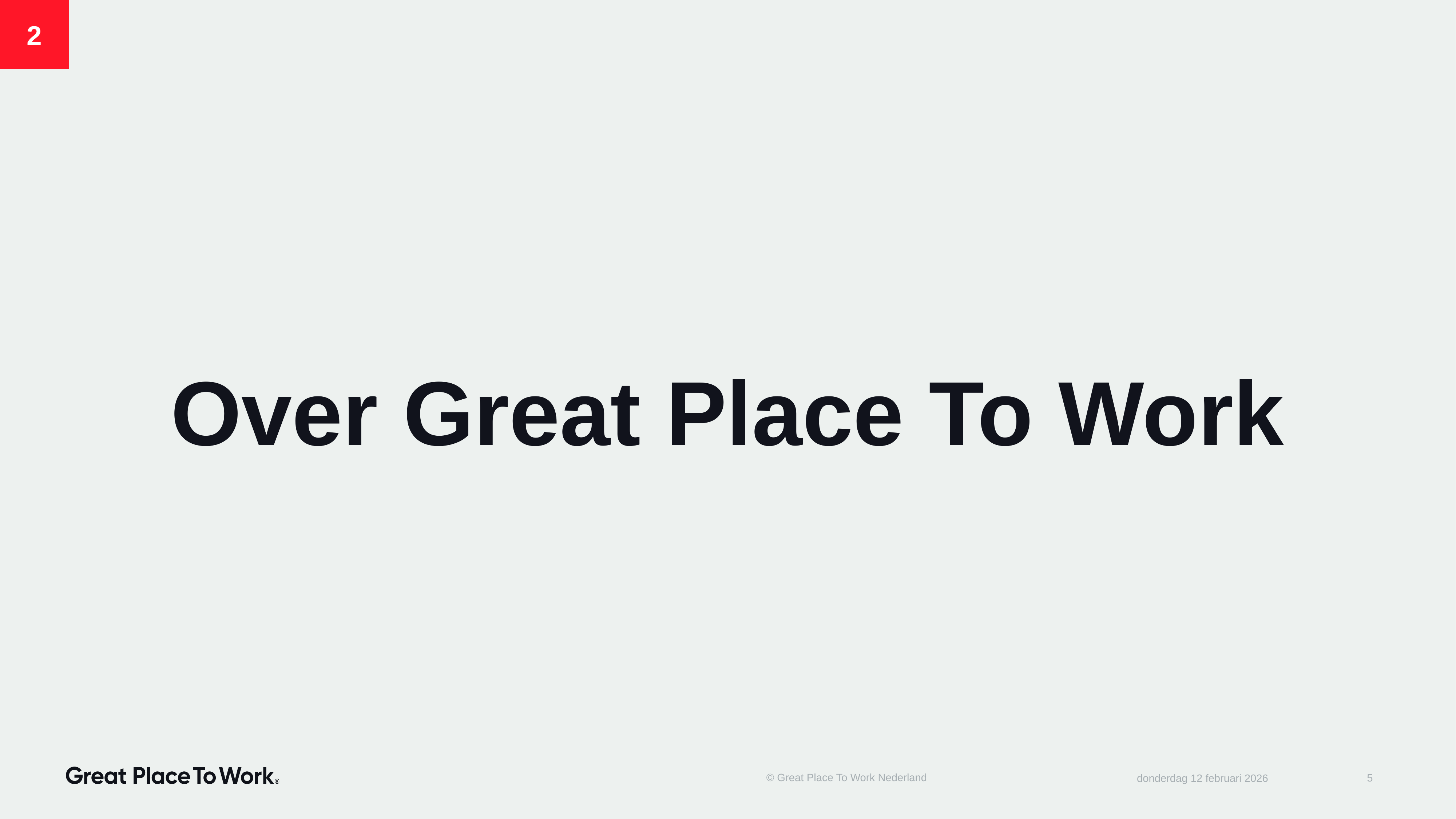

2
Over Great Place To Work
© Great Place To Work Nederland
5
donderdag 12 februari 2026